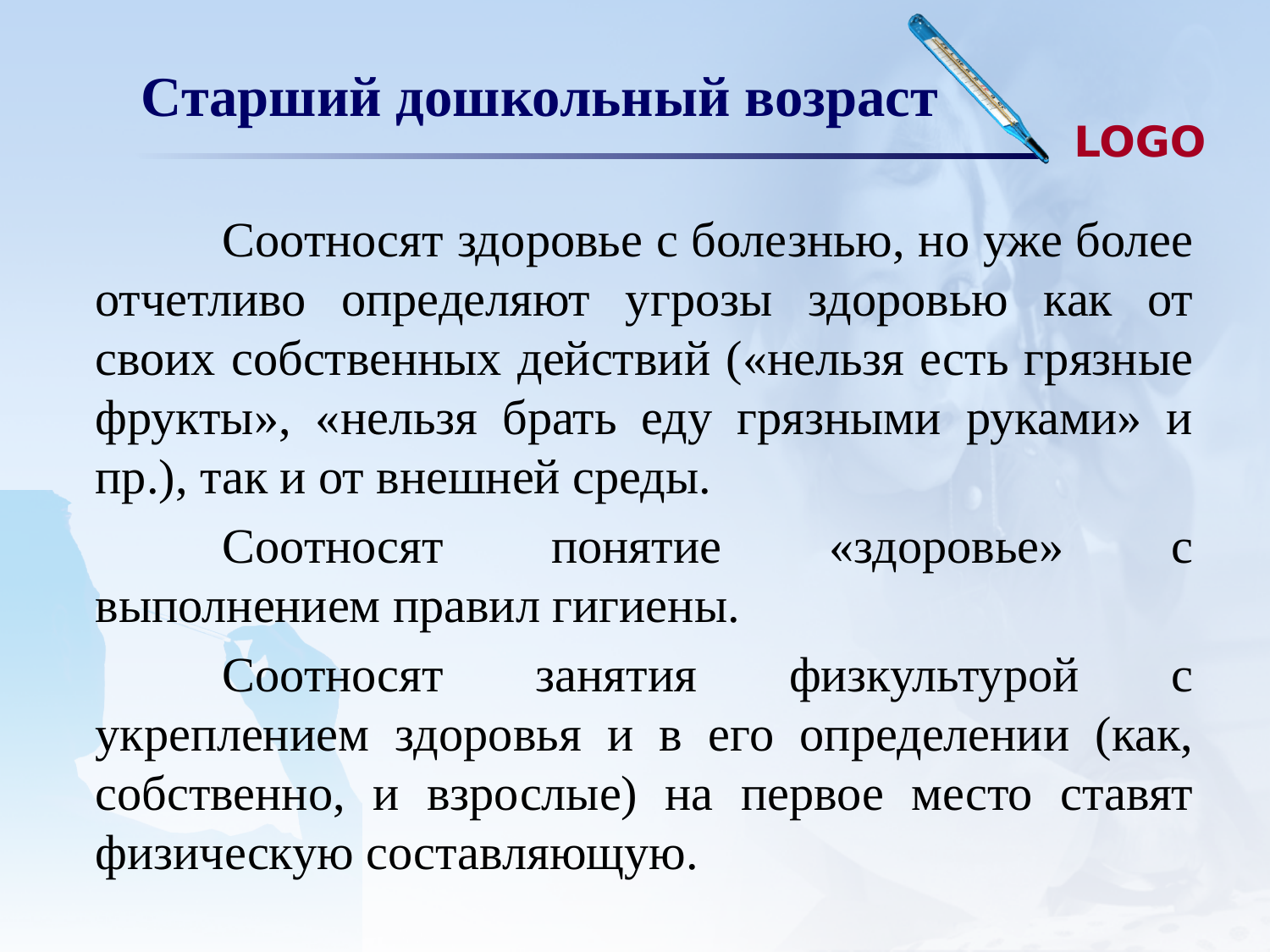

# Старший дошкольный возраст
	Соотносят здоровье с болезнью, но уже более отчетливо определяют угрозы здоровью как от своих собственных действий («нельзя есть грязные фрукты», «нельзя брать еду грязными руками» и пр.), так и от внешней среды.
	Соотносят понятие «здоровье» с выполнением правил гигиены.
	Соотносят занятия физкультурой с укреплением здоровья и в его определении (как, собственно, и взрослые) на первое место ставят физическую составляющую.